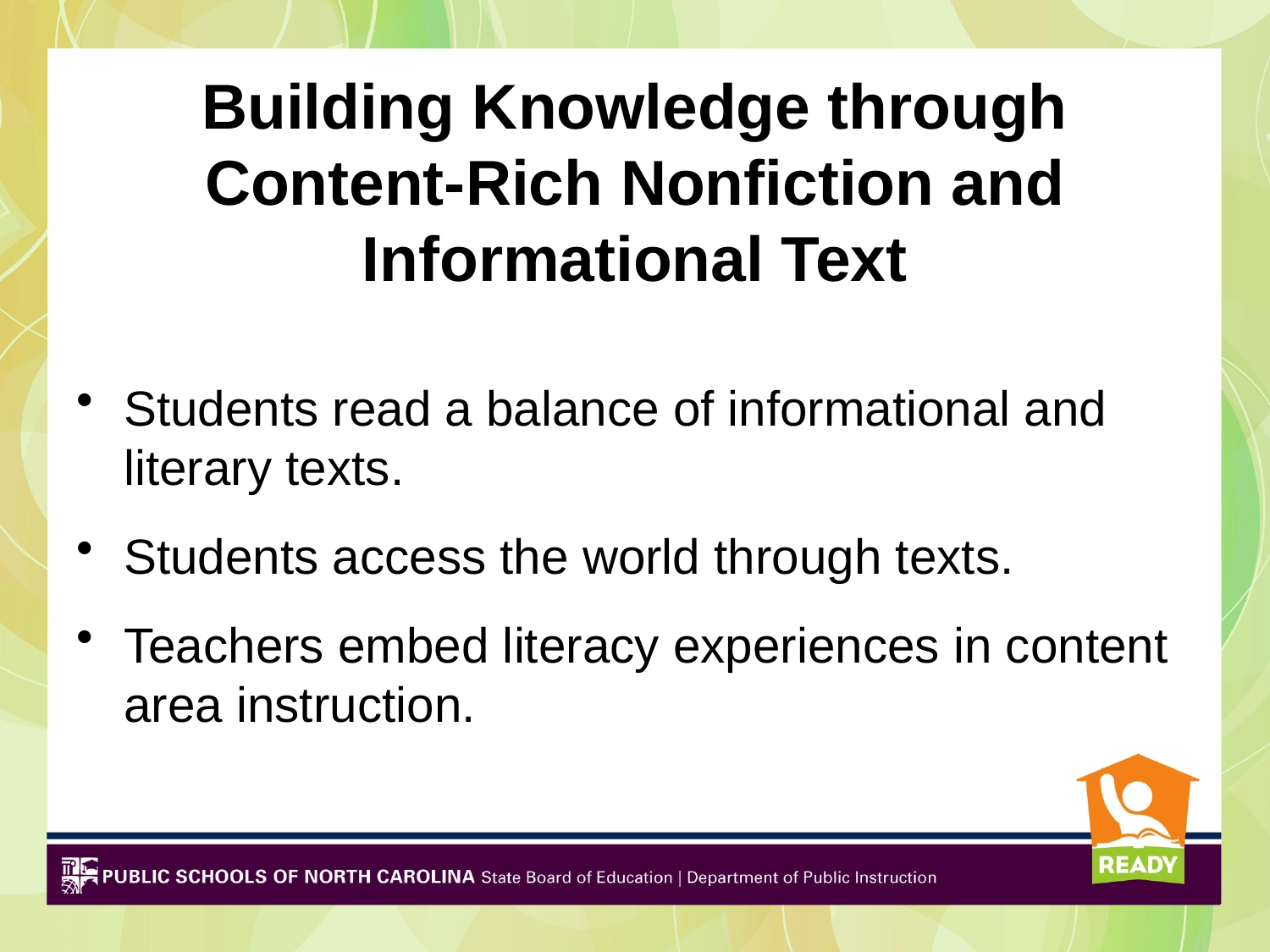

# Building Knowledge through Content-Rich Nonfiction and Informational Text
Students read a balance of informational and literary texts.
Students access the world through texts.
Teachers embed literacy experiences in content area instruction.